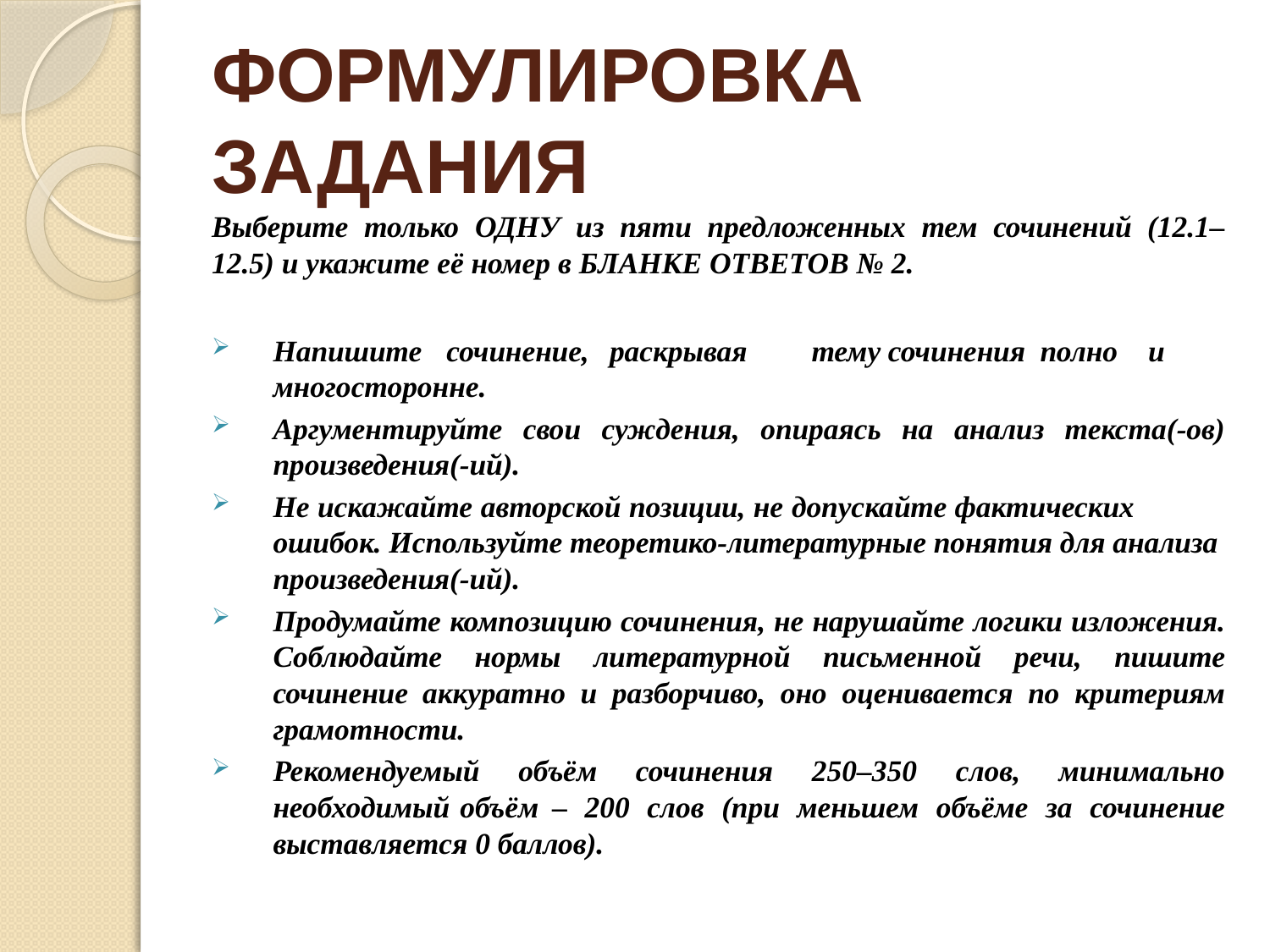

# ФОРМУЛИРОВКА ЗАДАНИЯ
Выберите только ОДНУ из пяти предложенных тем сочинений (12.1– 12.5) и укажите её номер в БЛАНКЕ ОТВЕТОВ № 2.

Напишите	сочинение,	раскрывая	тему сочинения  полно	и многосторонне.
Аргументируйте свои суждения, опираясь на анализ текста(-ов) произведения(-ий).
Не искажайте авторской позиции, не допускайте фактических ошибок. Используйте теоретико-литературные понятия для анализа произведения(-ий).
Продумайте композицию сочинения, не нарушайте логики изложения. Соблюдайте нормы литературной письменной речи, пишите сочинение аккуратно и разборчиво, оно оценивается по критериям грамотности.
Рекомендуемый объём сочинения 250–350 слов, минимально необходимый объём – 200 слов (при меньшем объёме за сочинение выставляется 0 баллов).